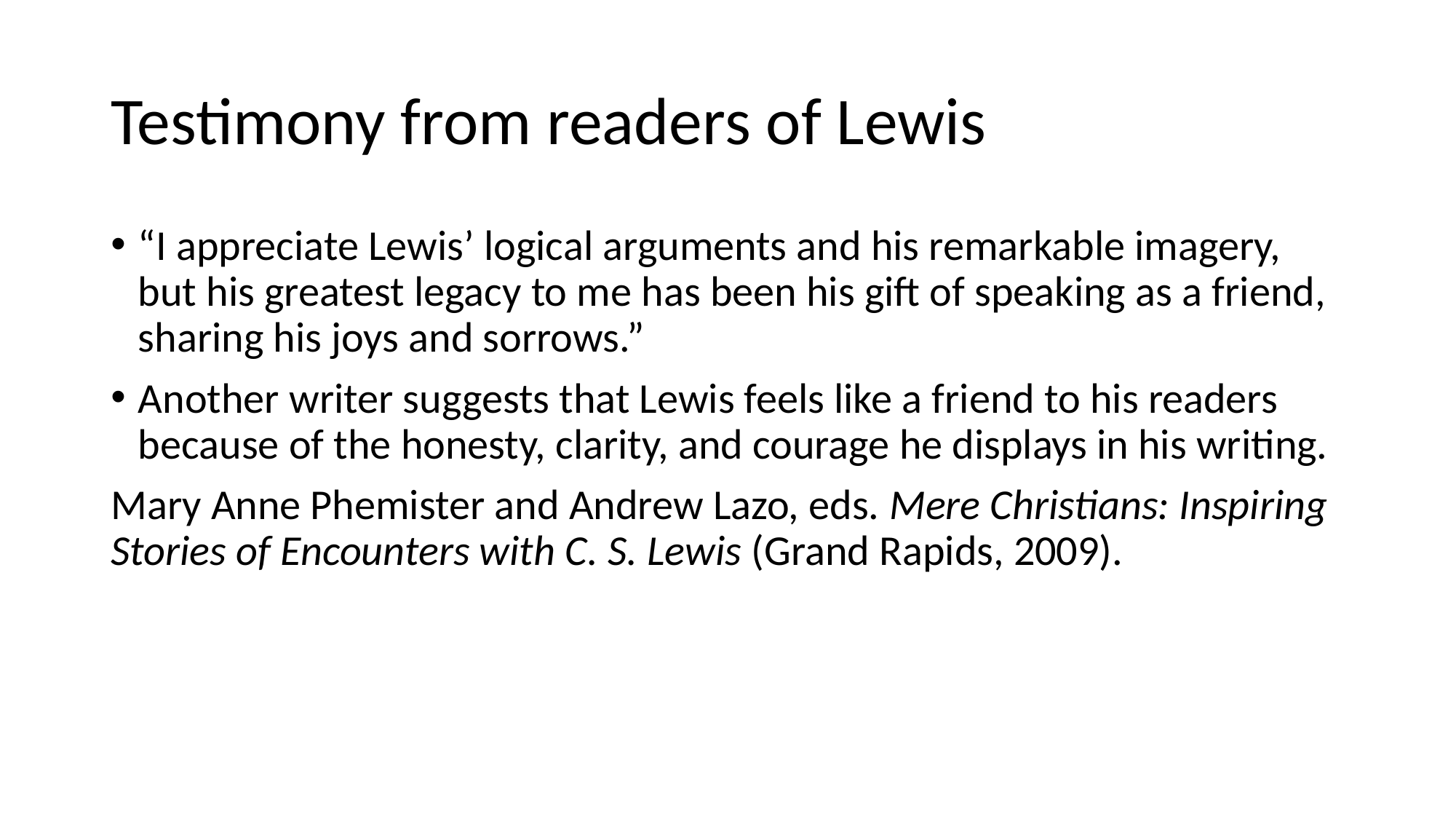

# Testimony from readers of Lewis
“I appreciate Lewis’ logical arguments and his remarkable imagery, but his greatest legacy to me has been his gift of speaking as a friend, sharing his joys and sorrows.”
Another writer suggests that Lewis feels like a friend to his readers because of the honesty, clarity, and courage he displays in his writing.
Mary Anne Phemister and Andrew Lazo, eds. Mere Christians: Inspiring Stories of Encounters with C. S. Lewis (Grand Rapids, 2009).